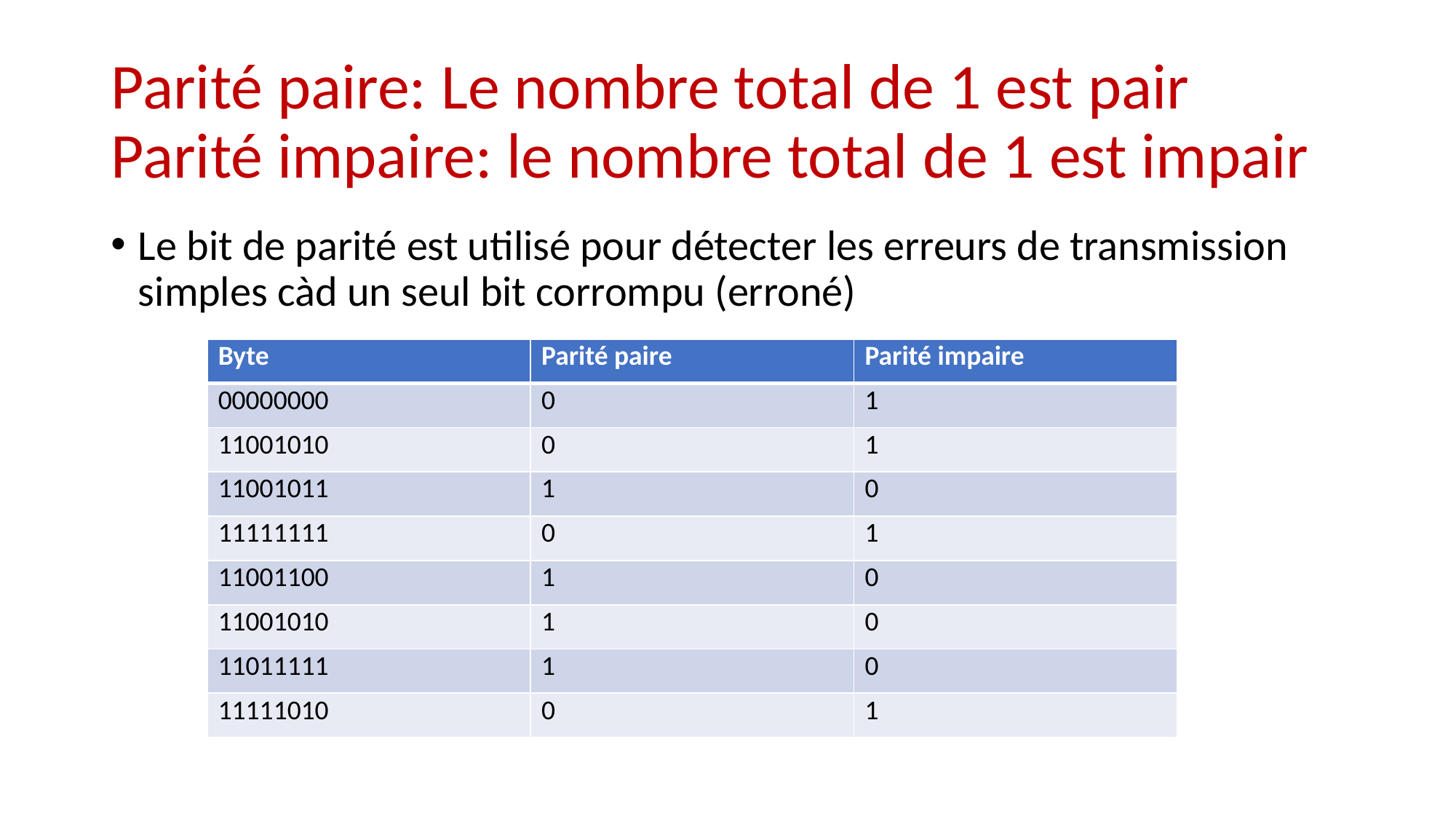

# Parité paire: Le nombre total de 1 est pair Parité impaire: le nombre total de 1 est impair
Le bit de parité est utilisé pour détecter les erreurs de transmission simples càd un seul bit corrompu (erroné)

| Byte | Parité paire | Parité impaire |
| --- | --- | --- |
| 00000000 | 0 | 1 |
| 11001010 | 0 | 1 |
| 11001011 | 1 | 0 |
| 11111111 | 0 | 1 |
| 11001100 | 1 | 0 |
| 11001010 | 1 | 0 |
| 11011111 | 1 | 0 |
| 11111010 | 0 | 1 |